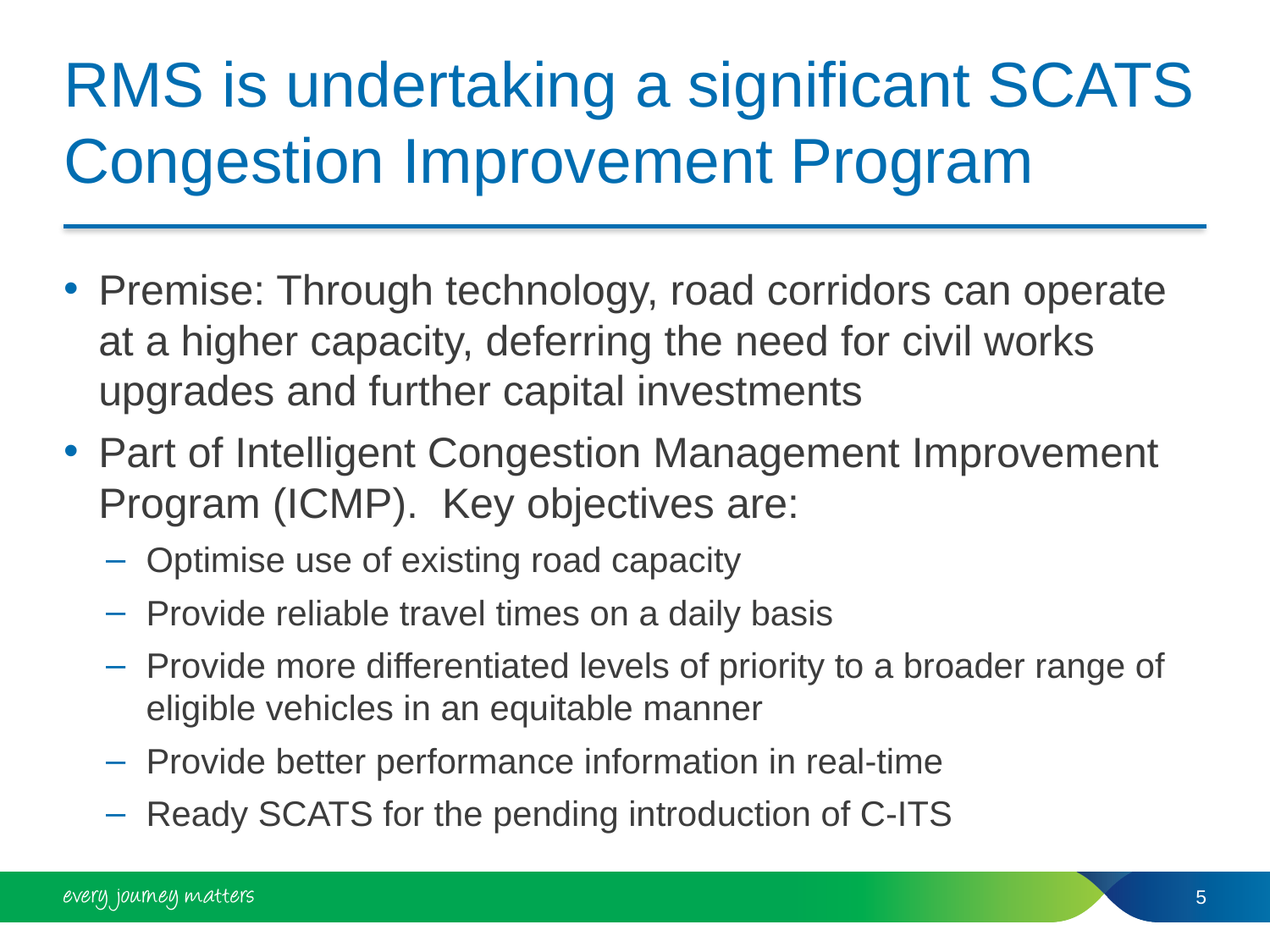

# RMS is undertaking a significant SCATS Congestion Improvement Program
Premise: Through technology, road corridors can operate at a higher capacity, deferring the need for civil works upgrades and further capital investments
Part of Intelligent Congestion Management Improvement Program (ICMP).  Key objectives are:
Optimise use of existing road capacity
Provide reliable travel times on a daily basis
Provide more differentiated levels of priority to a broader range of eligible vehicles in an equitable manner
Provide better performance information in real-time
Ready SCATS for the pending introduction of C-ITS
5